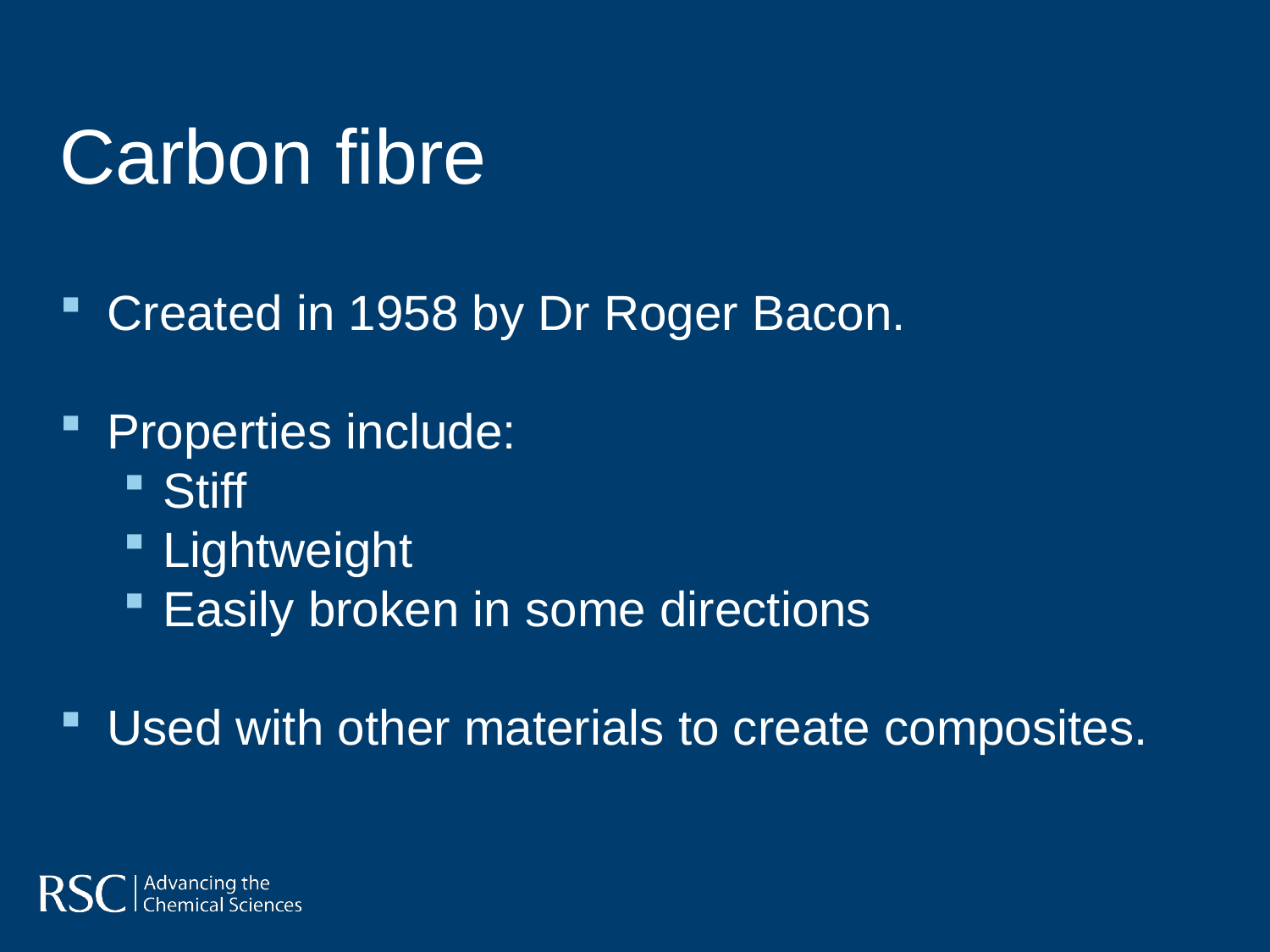

# Carbon fibre
Created in 1958 by Dr Roger Bacon.

Properties include:
Stiff
Lightweight
Easily broken in some directions

Used with other materials to create composites.